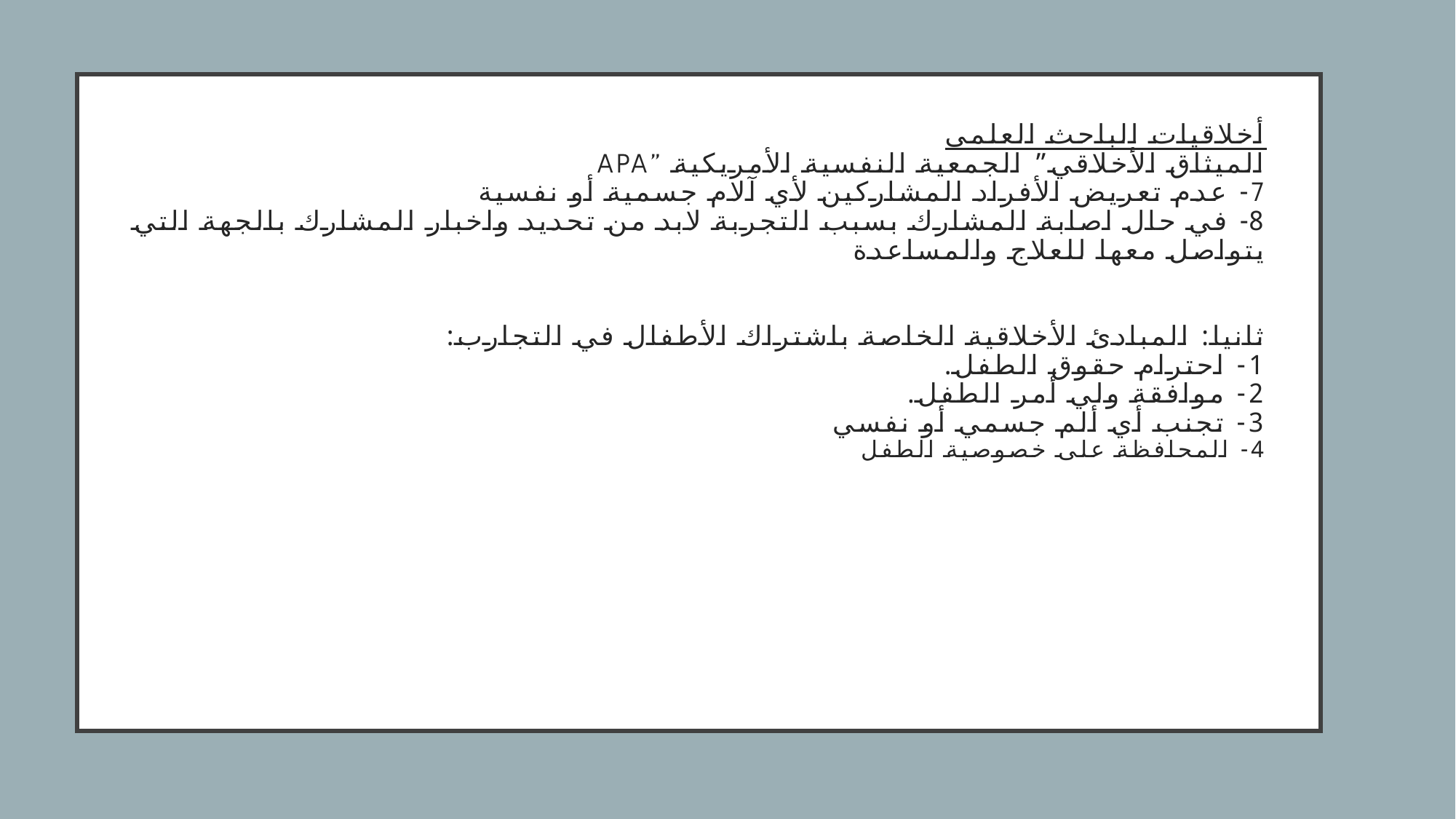

# أخلاقيات الباحث العلمي الميثاق الأخلاقي” الجمعية النفسية الأمريكية APA” 7- عدم تعريض الأفراد المشاركين لأي آلام جسمية أو نفسية 8- في حال اصابة المشارك بسبب التجربة لابد من تحديد واخبار المشارك بالجهة التي يتواصل معها للعلاج والمساعدة ثانيا: المبادئ الأخلاقية الخاصة باشتراك الأطفال في التجارب: 1- احترام حقوق الطفل. 2- موافقة ولي أمر الطفل. 3- تجنب أي ألم جسمي أو نفسي 4- المحافظة على خصوصية الطفل